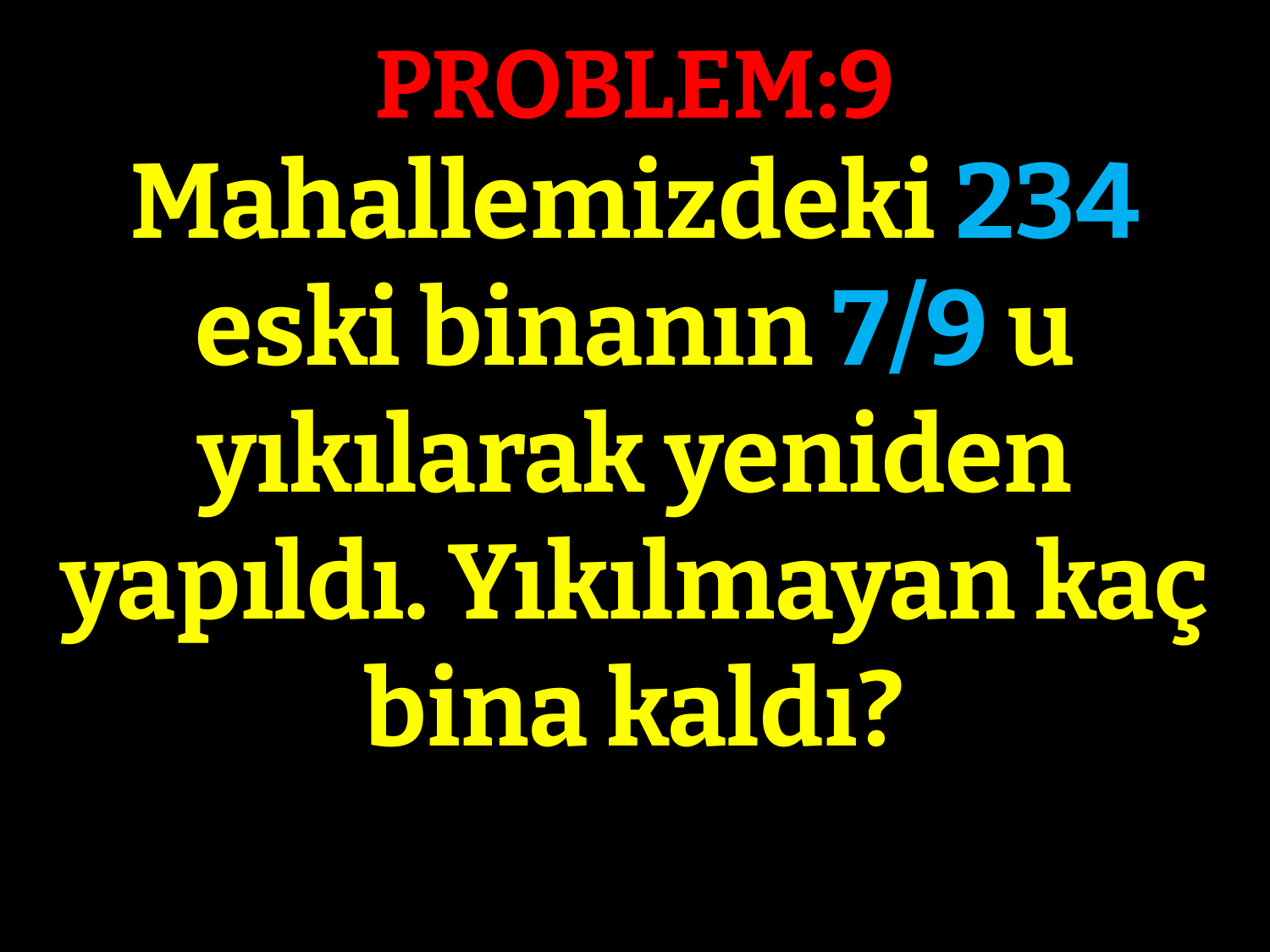

PROBLEM:9
Mahallemizdeki 234 eski binanın 7/9 u yıkılarak yeniden yapıldı. Yıkılmayan kaç bina kaldı?
#